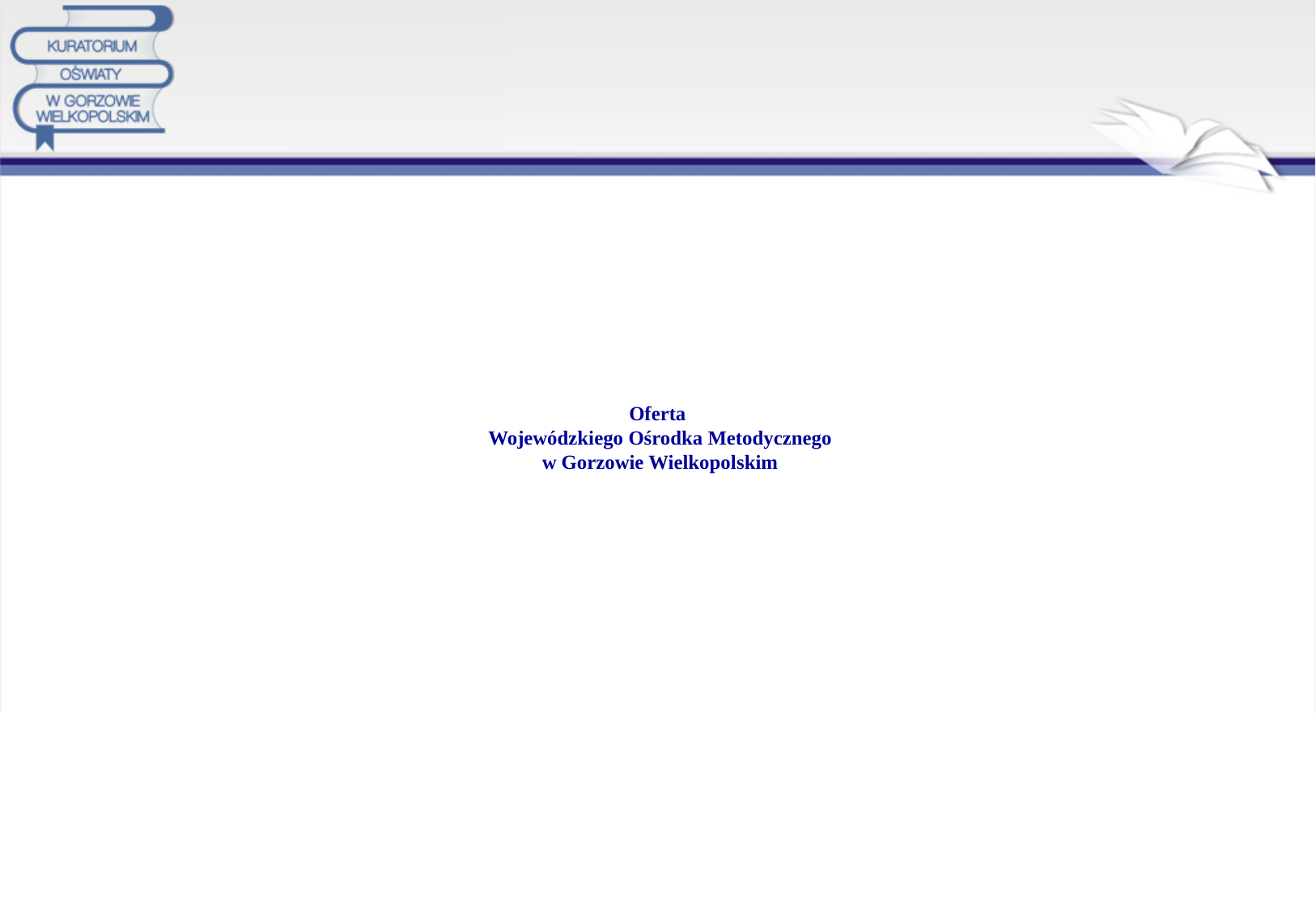

# Oferta Wojewódzkiego Ośrodka Metodycznego w Gorzowie Wielkopolskim